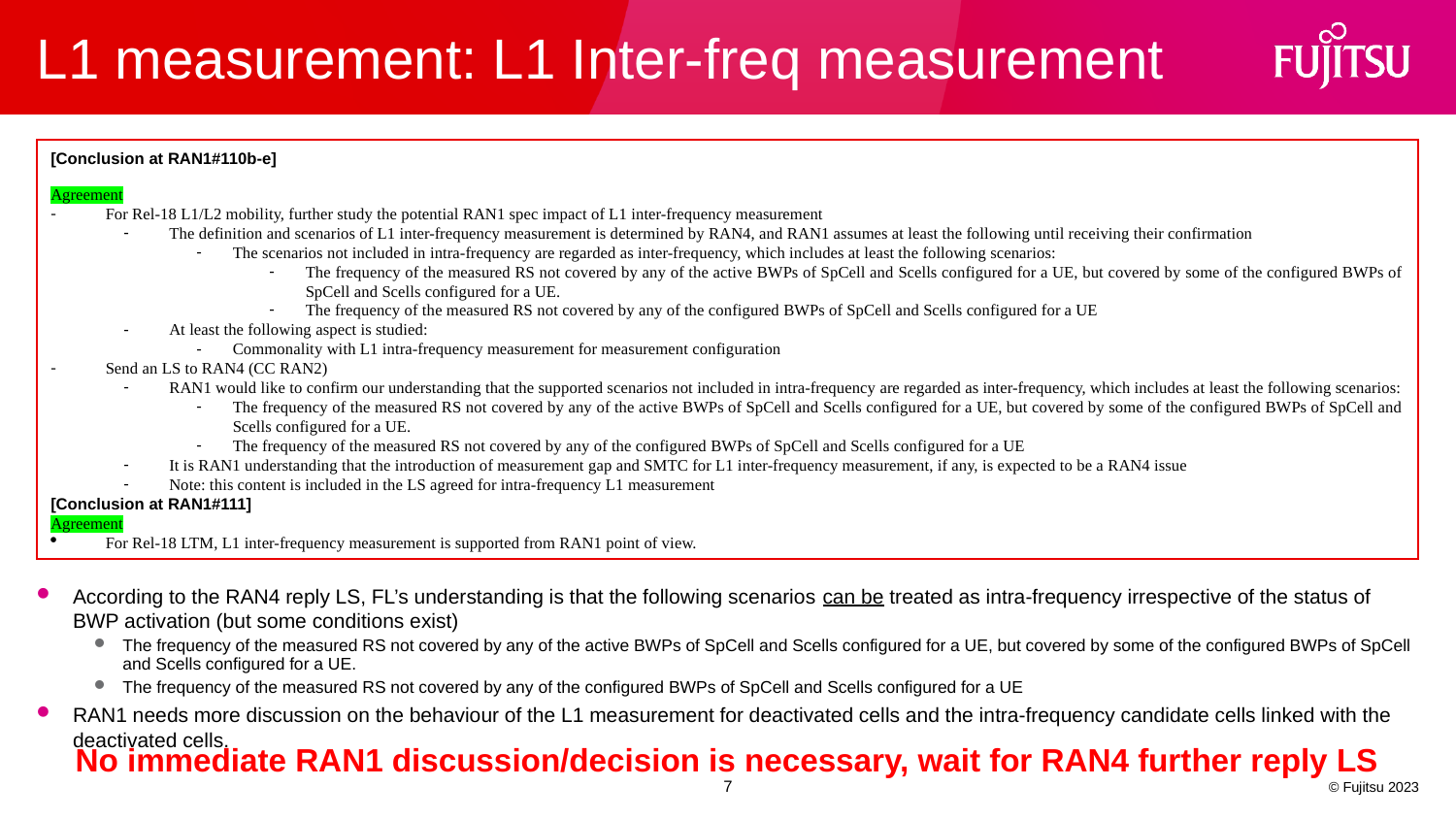

# L1 measurement: L1 Inter-freq measurement
[Conclusion at RAN1#110b-e]
Agreement
For Rel-18 L1/L2 mobility, further study the potential RAN1 spec impact of L1 inter-frequency measurement
The definition and scenarios of L1 inter-frequency measurement is determined by RAN4, and RAN1 assumes at least the following until receiving their confirmation
The scenarios not included in intra-frequency are regarded as inter-frequency, which includes at least the following scenarios:
The frequency of the measured RS not covered by any of the active BWPs of SpCell and Scells configured for a UE, but covered by some of the configured BWPs of SpCell and Scells configured for a UE.
The frequency of the measured RS not covered by any of the configured BWPs of SpCell and Scells configured for a UE
At least the following aspect is studied:
Commonality with L1 intra-frequency measurement for measurement configuration
Send an LS to RAN4 (CC RAN2)
RAN1 would like to confirm our understanding that the supported scenarios not included in intra-frequency are regarded as inter-frequency, which includes at least the following scenarios:
The frequency of the measured RS not covered by any of the active BWPs of SpCell and Scells configured for a UE, but covered by some of the configured BWPs of SpCell and Scells configured for a UE.
The frequency of the measured RS not covered by any of the configured BWPs of SpCell and Scells configured for a UE
It is RAN1 understanding that the introduction of measurement gap and SMTC for L1 inter-frequency measurement, if any, is expected to be a RAN4 issue
Note: this content is included in the LS agreed for intra-frequency L1 measurement
[Conclusion at RAN1#111]
Agreement
For Rel-18 LTM, L1 inter-frequency measurement is supported from RAN1 point of view.
According to the RAN4 reply LS, FL’s understanding is that the following scenarios can be treated as intra-frequency irrespective of the status of BWP activation (but some conditions exist)
The frequency of the measured RS not covered by any of the active BWPs of SpCell and Scells configured for a UE, but covered by some of the configured BWPs of SpCell and Scells configured for a UE.
The frequency of the measured RS not covered by any of the configured BWPs of SpCell and Scells configured for a UE
RAN1 needs more discussion on the behaviour of the L1 measurement for deactivated cells and the intra-frequency candidate cells linked with the deactivated cells.

No immediate RAN1 discussion/decision is necessary, wait for RAN4 further reply LS
7
© Fujitsu 2023